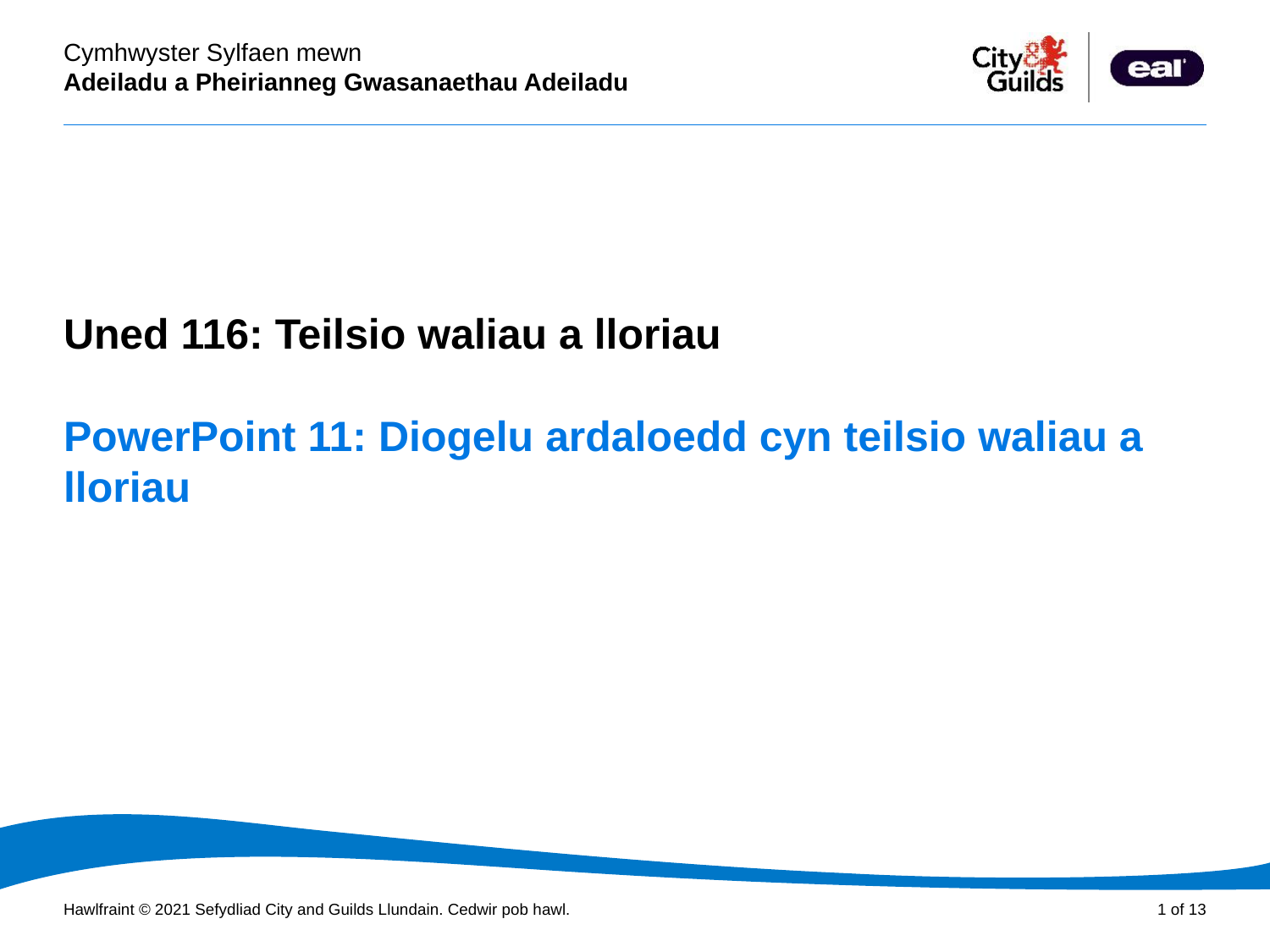

Cyflwyniad PowerPoint
Uned 116: Teilsio waliau a lloriau
# PowerPoint 11: Diogelu ardaloedd cyn teilsio waliau a lloriau